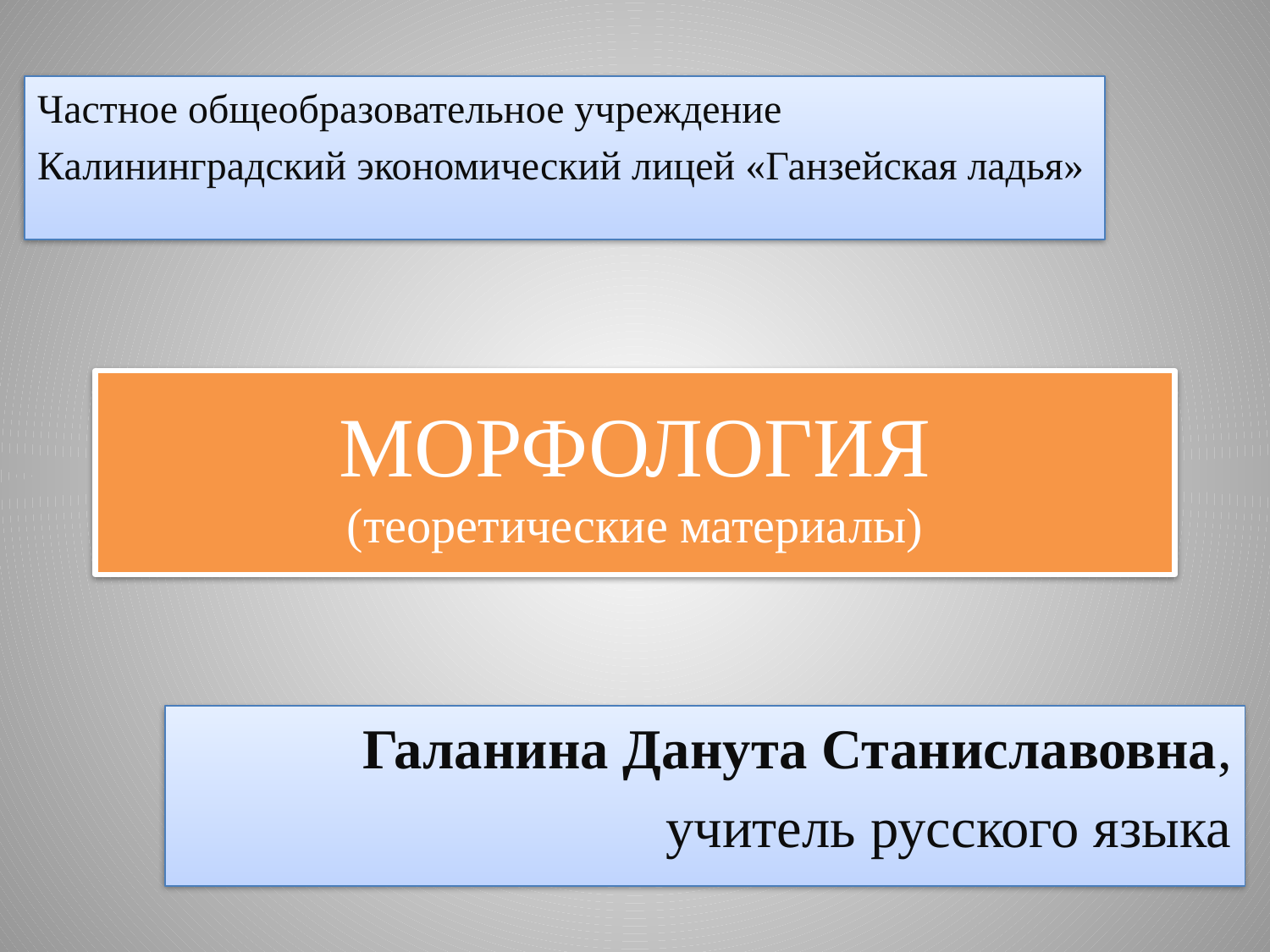

Частное общеобразовательное учреждение
Калининградский экономический лицей «Ганзейская ладья»
# МОРФОЛОГИЯ (теоретические материалы)
Галанина Данута Станиславовна,
учитель русского языка